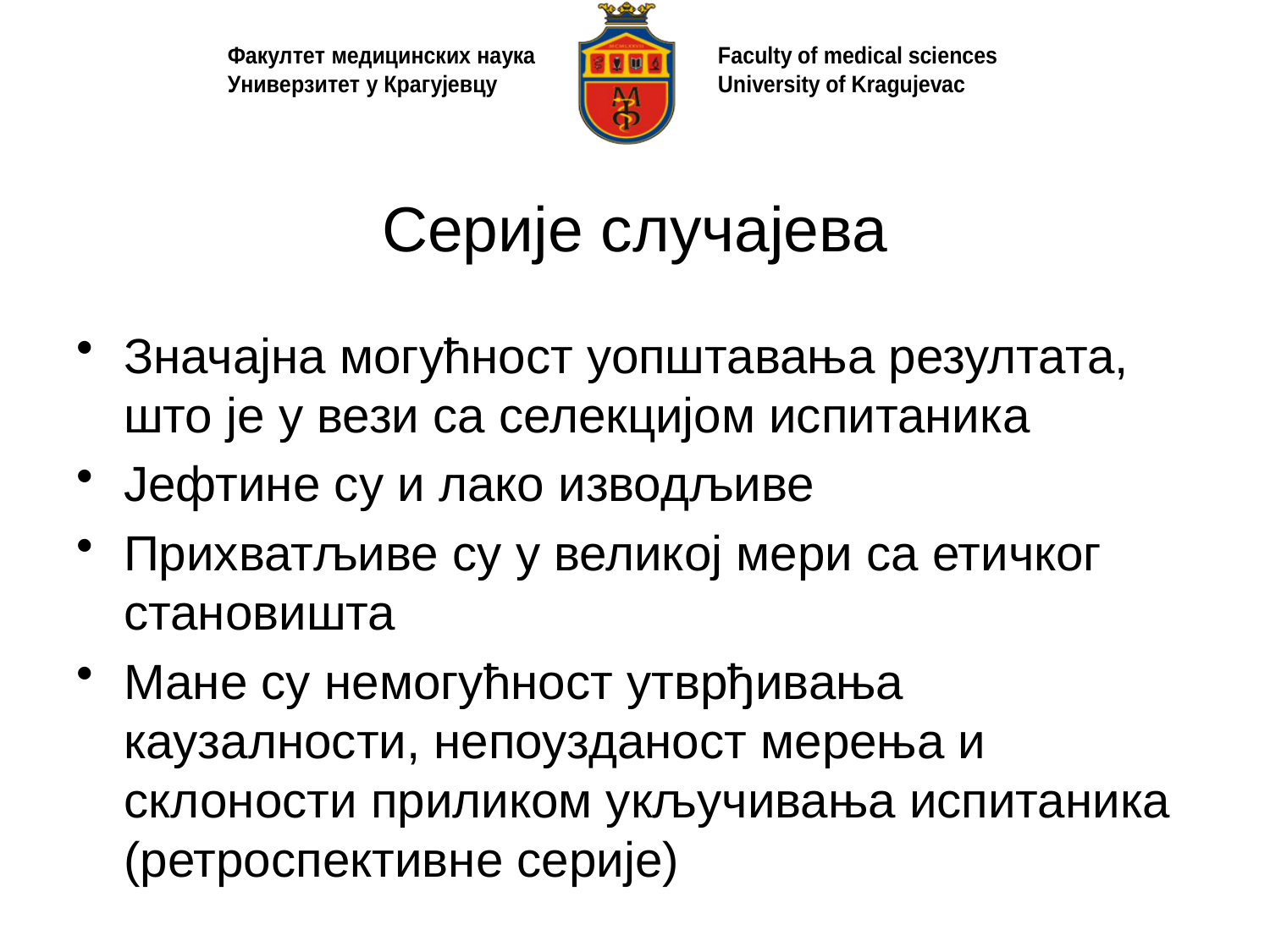

# Серије случајева
Значајна могућност уопштавања резултата, што је у вези са селекцијом испитаника
Јефтине су и лако изводљиве
Прихватљиве су у великој мери са етичког становишта
Мане су немогућност утврђивања каузалности, непоузданост мерења и склоности приликом укључивања испитаника (ретроспективне серије)